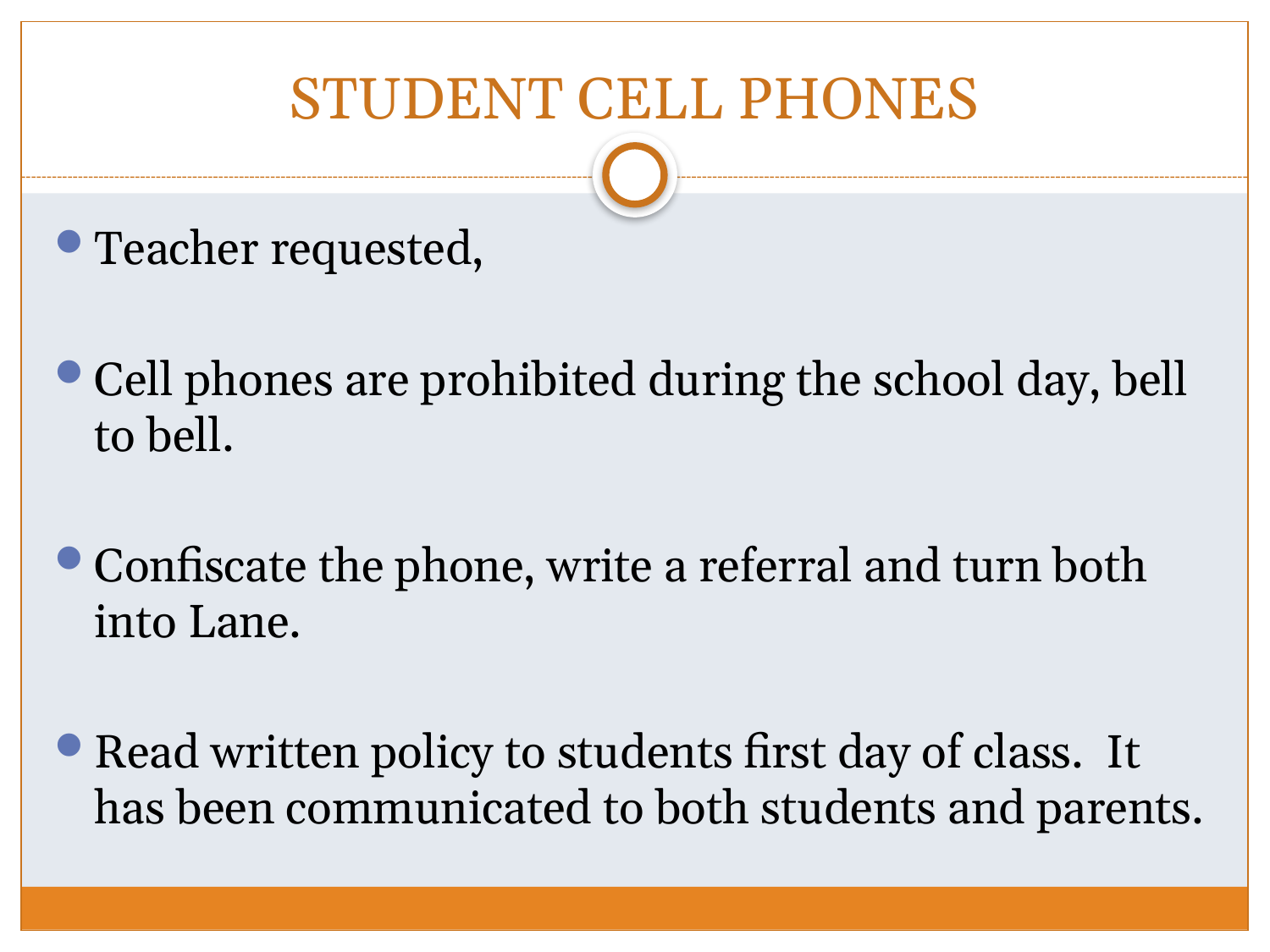

# STUDENT CELL PHONES
Teacher requested,

Cell phones are prohibited during the school day, bell to bell.

Confiscate the phone, write a referral and turn both into Lane.

Read written policy to students first day of class.  It has been communicated to both students and parents.